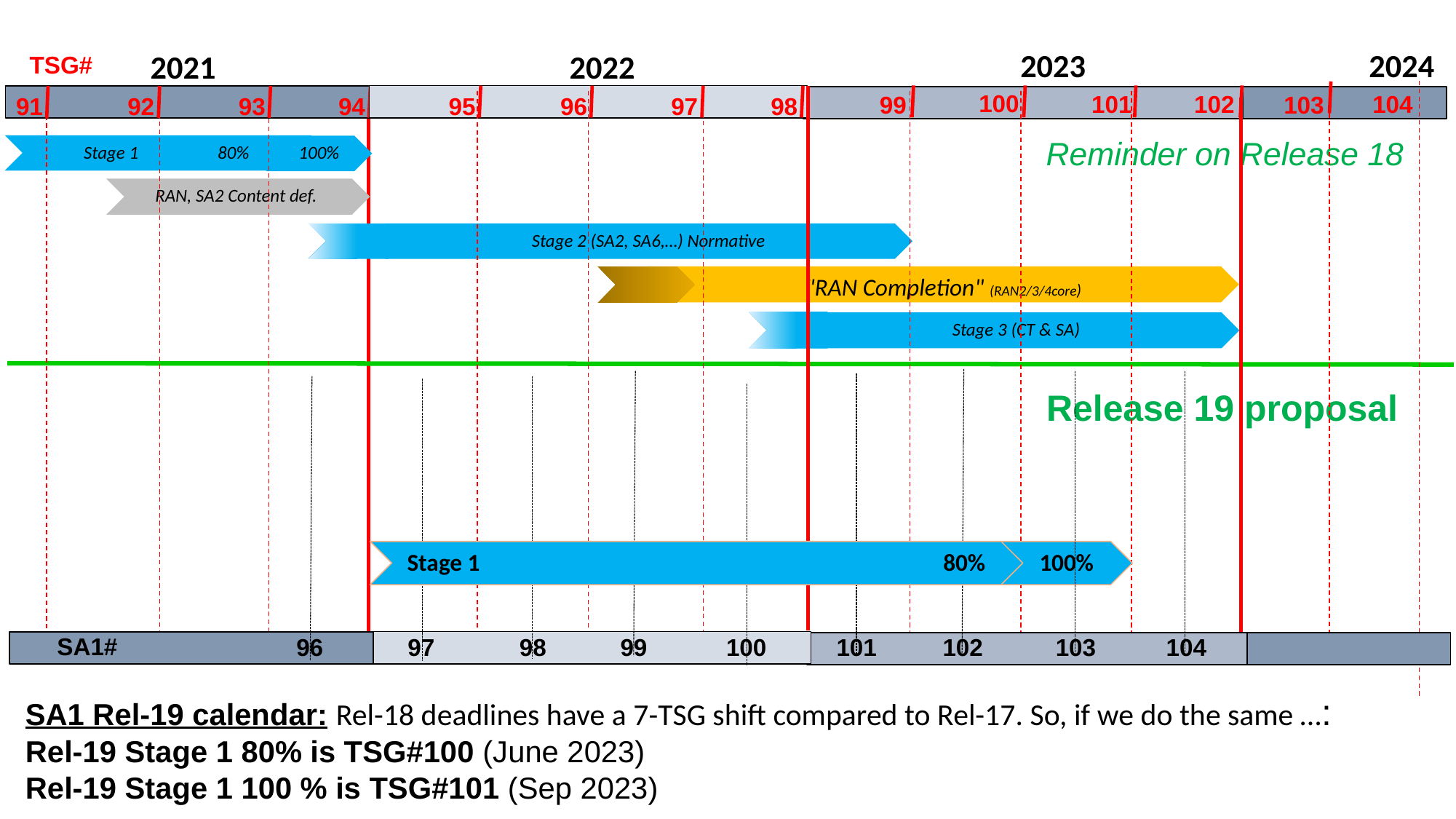

2023
2024
2022
2021
TSG#
100
101
102
104
103
99

95
96
97
98
91
92
93
94

Reminder on Release 18
Stage 1                   80%
100%
RAN, SA2 Content def.

Stage 2 (SA2, SA6,…) Normative

"RAN Completion" (RAN2/3/4core)

Stage 3 (CT & SA)
Release 19 proposal
Stage 1                                                                                     80%
100%
SA1#
100
102
103
104
97
98
99
96
101

SA1 Rel-19 calendar: Rel-18 deadlines have a 7-TSG shift compared to Rel-17. So, if we do the same …:
Rel-19 Stage 1 80% is TSG#100 (June 2023)
Rel-19 Stage 1 100 % is TSG#101 (Sep 2023)